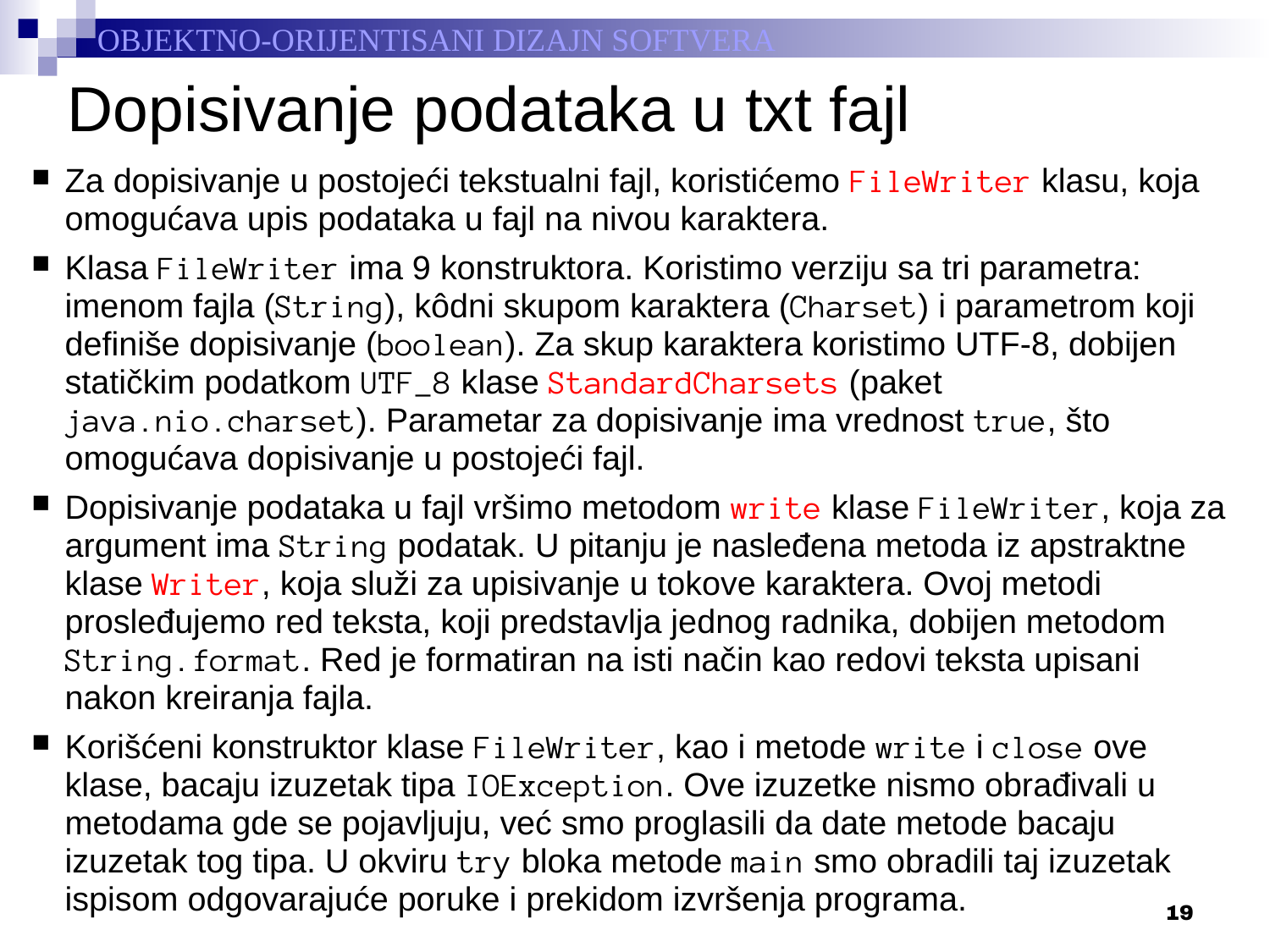

# Dopisivanje podataka u txt fajl
Za dopisivanje u postojeći tekstualni fajl, koristićemo FileWriter klasu, koja omogućava upis podataka u fajl na nivou karaktera.
Klasa FileWriter ima 9 konstruktora. Koristimo verziju sa tri parametra: imenom fajla (String), kôdni skupom karaktera (Charset) i parametrom koji definiše dopisivanje (boolean). Za skup karaktera koristimo UTF-8, dobijen statičkim podatkom UTF_8 klase StandardCharsets (paket java.nio.charset). Parametar za dopisivanje ima vrednost true, što omogućava dopisivanje u postojeći fajl.
Dopisivanje podataka u fajl vršimo metodom write klase FileWriter, koja za argument ima String podatak. U pitanju je nasleđena metoda iz apstraktne klase Writer, koja služi za upisivanje u tokove karaktera. Ovoj metodi prosleđujemo red teksta, koji predstavlja jednog radnika, dobijen metodom String.format. Red je formatiran na isti način kao redovi teksta upisani nakon kreiranja fajla.
Korišćeni konstruktor klase FileWriter, kao i metode write i close ove klase, bacaju izuzetak tipa IOException. Ove izuzetke nismo obrađivali u metodama gde se pojavljuju, već smo proglasili da date metode bacaju izuzetak tog tipa. U okviru try bloka metode main smo obradili taj izuzetak ispisom odgovarajuće poruke i prekidom izvršenja programa.

19